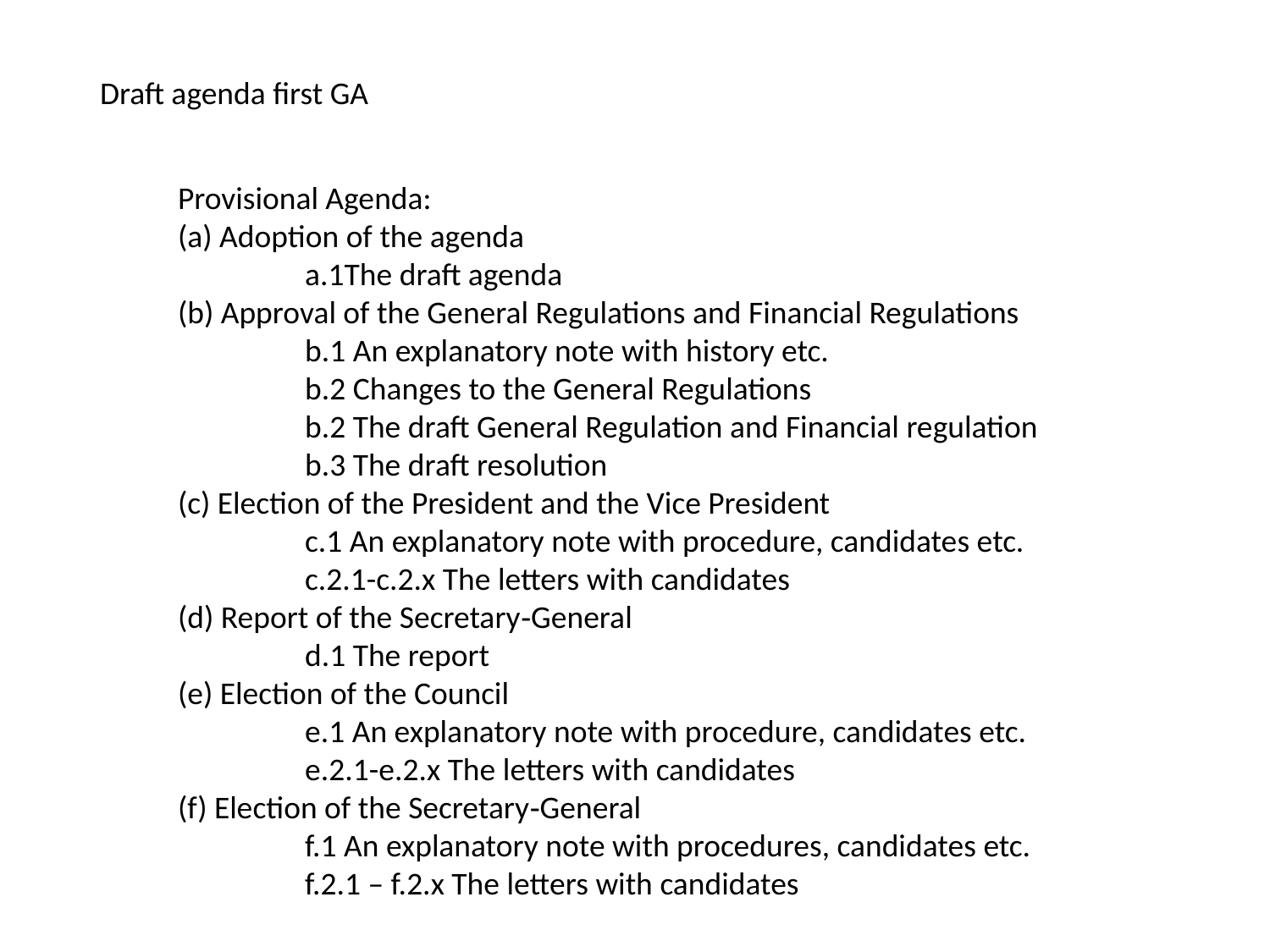

# Draft agenda first GA
Provisional Agenda:
(a) Adoption of the agenda
	a.1The draft agenda
(b) Approval of the General Regulations and Financial Regulations
	b.1 An explanatory note with history etc.
	b.2 Changes to the General Regulations
	b.2 The draft General Regulation and Financial regulation
	b.3 The draft resolution
(c) Election of the President and the Vice President
	c.1 An explanatory note with procedure, candidates etc.
	c.2.1-c.2.x The letters with candidates
(d) Report of the Secretary‐General
	d.1 The report
(e) Election of the Council
	e.1 An explanatory note with procedure, candidates etc.
	e.2.1-e.2.x The letters with candidates
(f) Election of the Secretary‐General
	f.1 An explanatory note with procedures, candidates etc.
	f.2.1 – f.2.x The letters with candidates